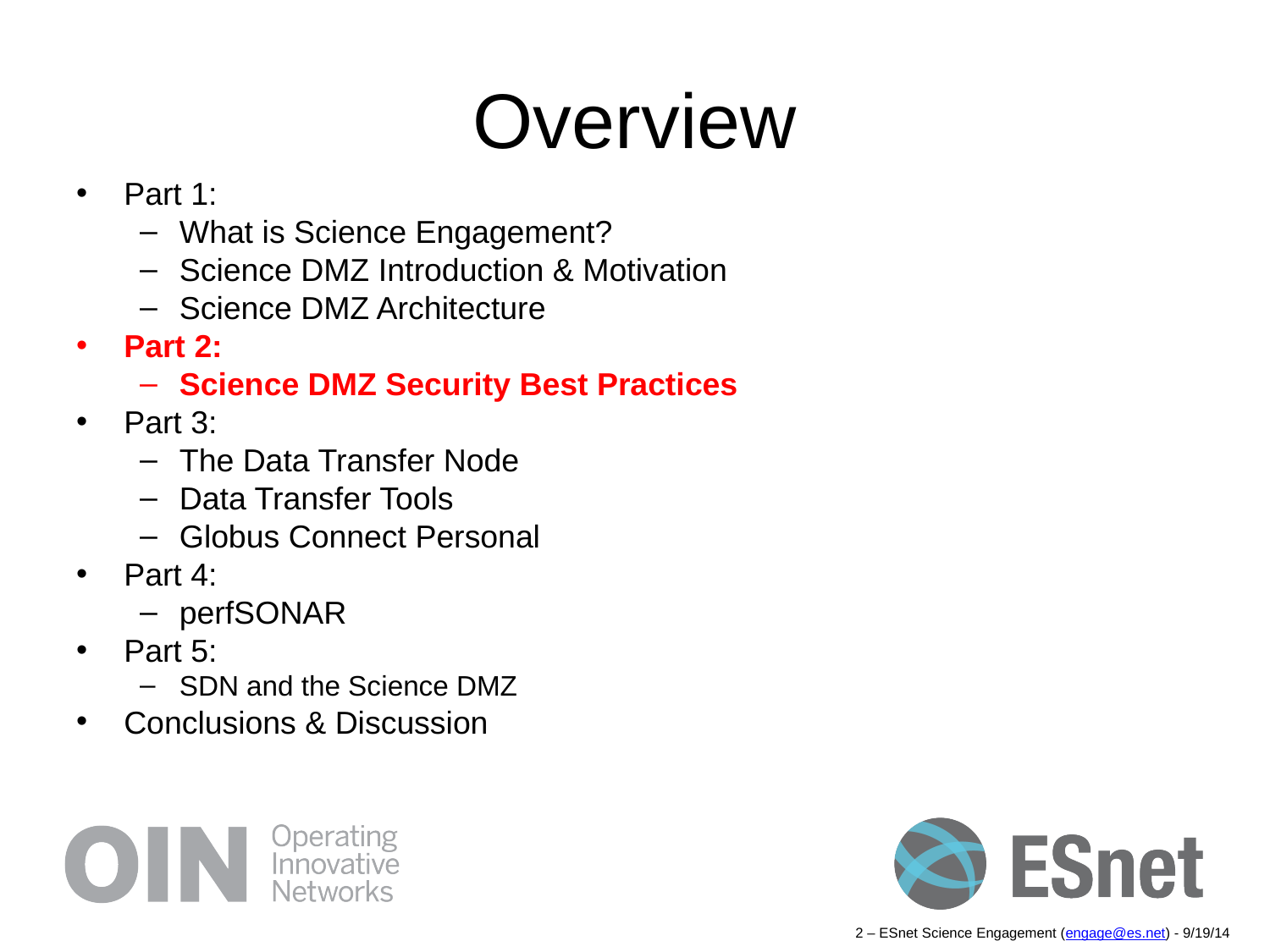

# Overview
Part 1:
What is Science Engagement?
Science DMZ Introduction & Motivation
Science DMZ Architecture
Part 2:
Science DMZ Security Best Practices
Part 3:
The Data Transfer Node
Data Transfer Tools
Globus Connect Personal
Part 4:
perfSONAR
Part 5:
SDN and the Science DMZ
Conclusions & Discussion

2 – ESnet Science Engagement (engage@es.net) - 9/19/14